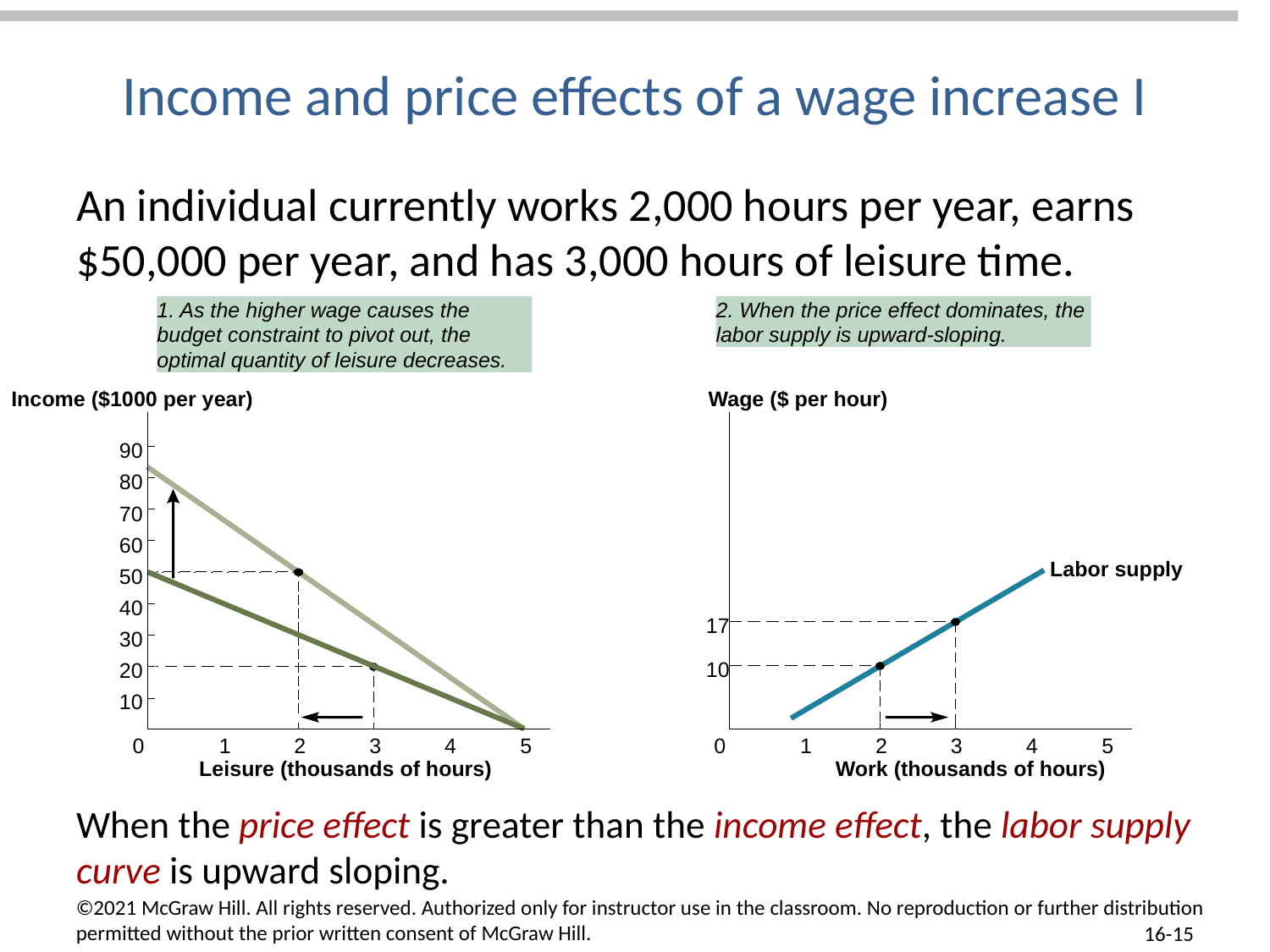

# Income and price effects of a wage increase I
An individual currently works 2,000 hours per year, earns $50,000 per year, and has 3,000 hours of leisure time.
1. As the higher wage causes the budget constraint to pivot out, the optimal quantity of leisure decreases.
2. When the price effect dominates, the labor supply is upward-sloping.
Income ($1000 per year)
Wage ($ per hour)

90

80

70

60

Labor supply
50

40

17

30

10
20

10

0
1
2
3
4
5
0
1
2
3
4
5
Leisure (thousands of hours)
Work (thousands of hours)
When the price effect is greater than the income effect, the labor supply curve is upward sloping.